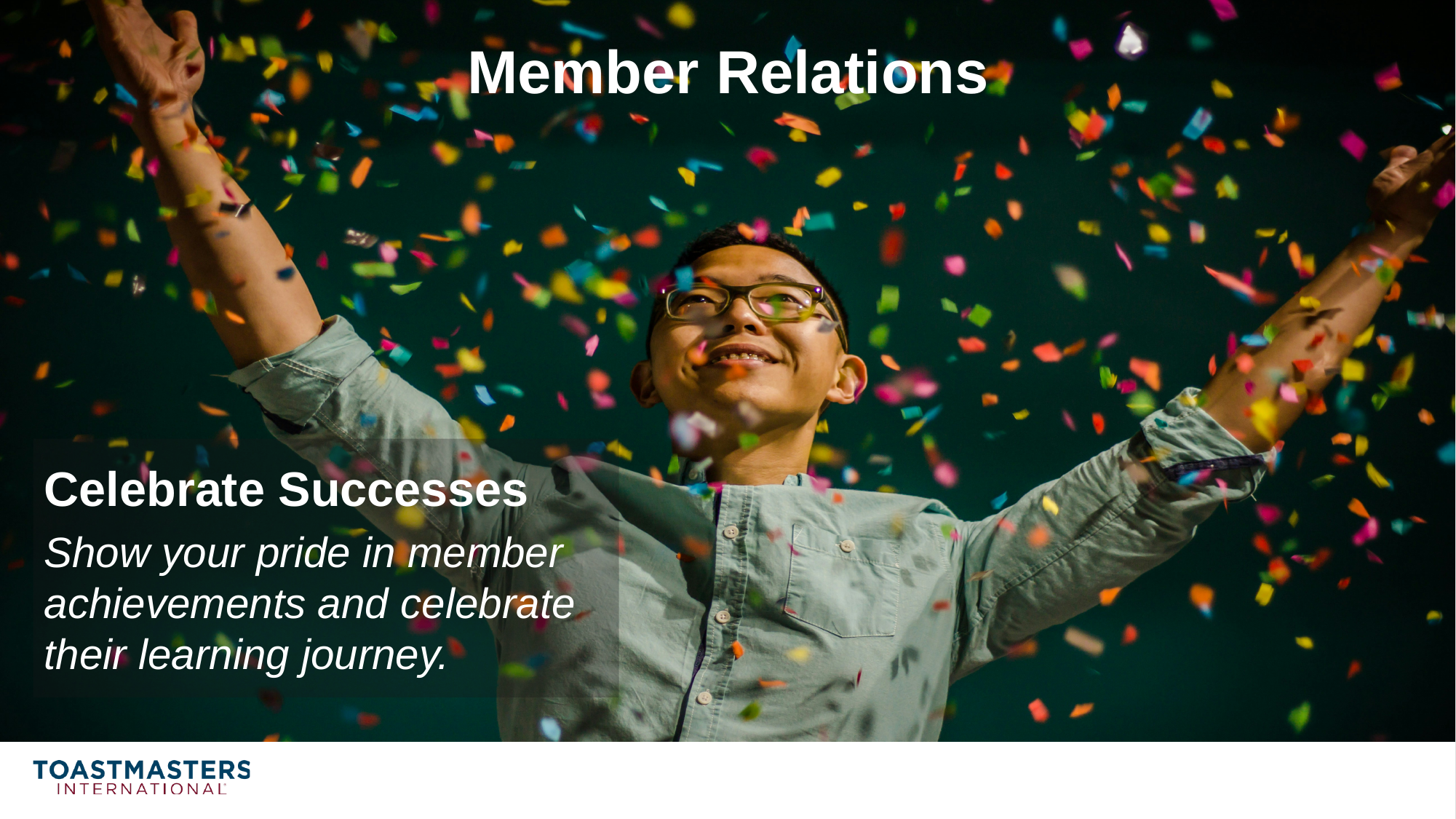

# Member Relations
Celebrate Successes
Show your pride in member achievements and celebrate their learning journey.